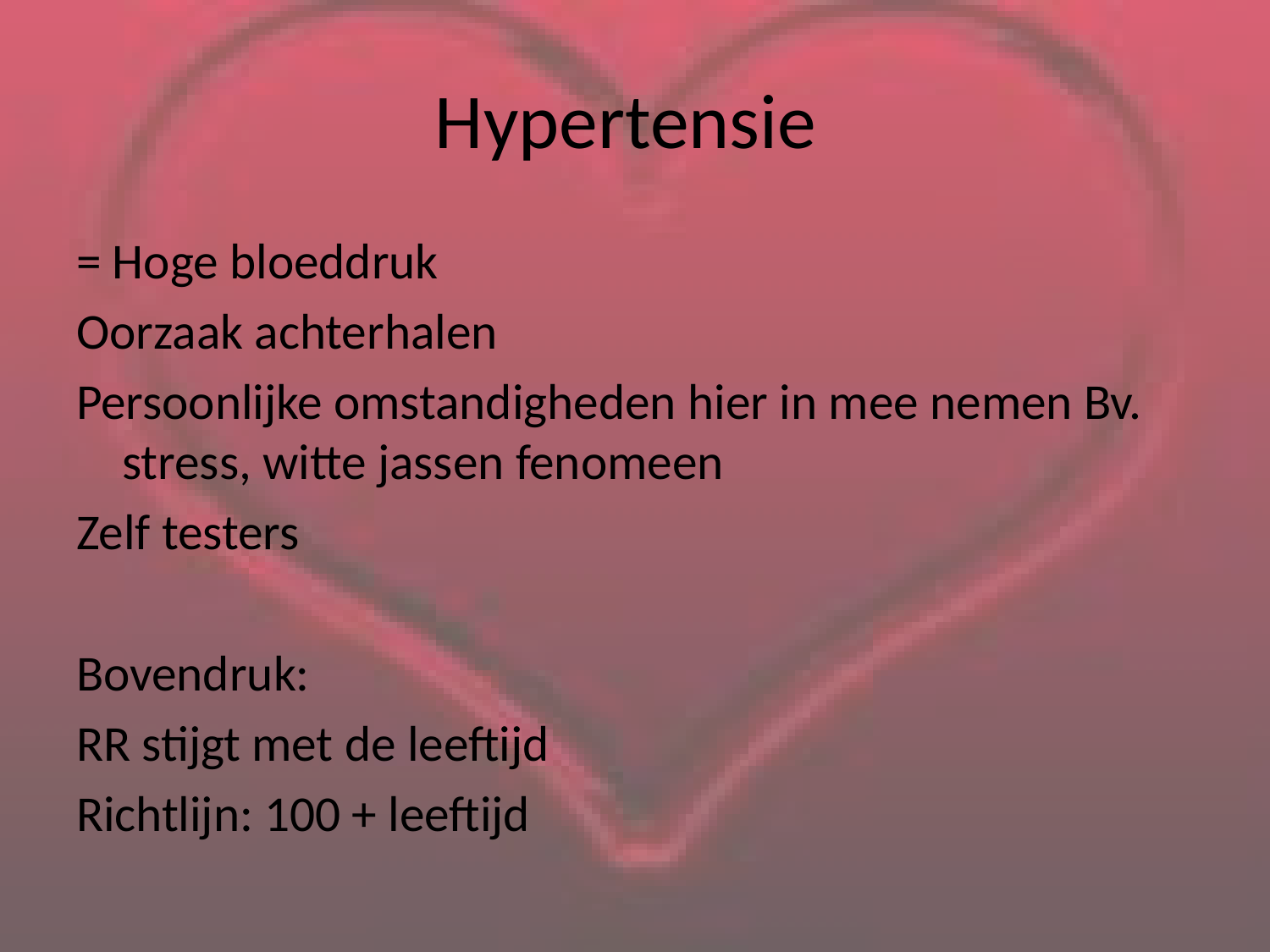

# Hypertensie
= Hoge bloeddruk
Oorzaak achterhalen
Persoonlijke omstandigheden hier in mee nemen Bv. stress, witte jassen fenomeen
Zelf testers

Bovendruk:
RR stijgt met de leeftijd
Richtlijn: 100 + leeftijd